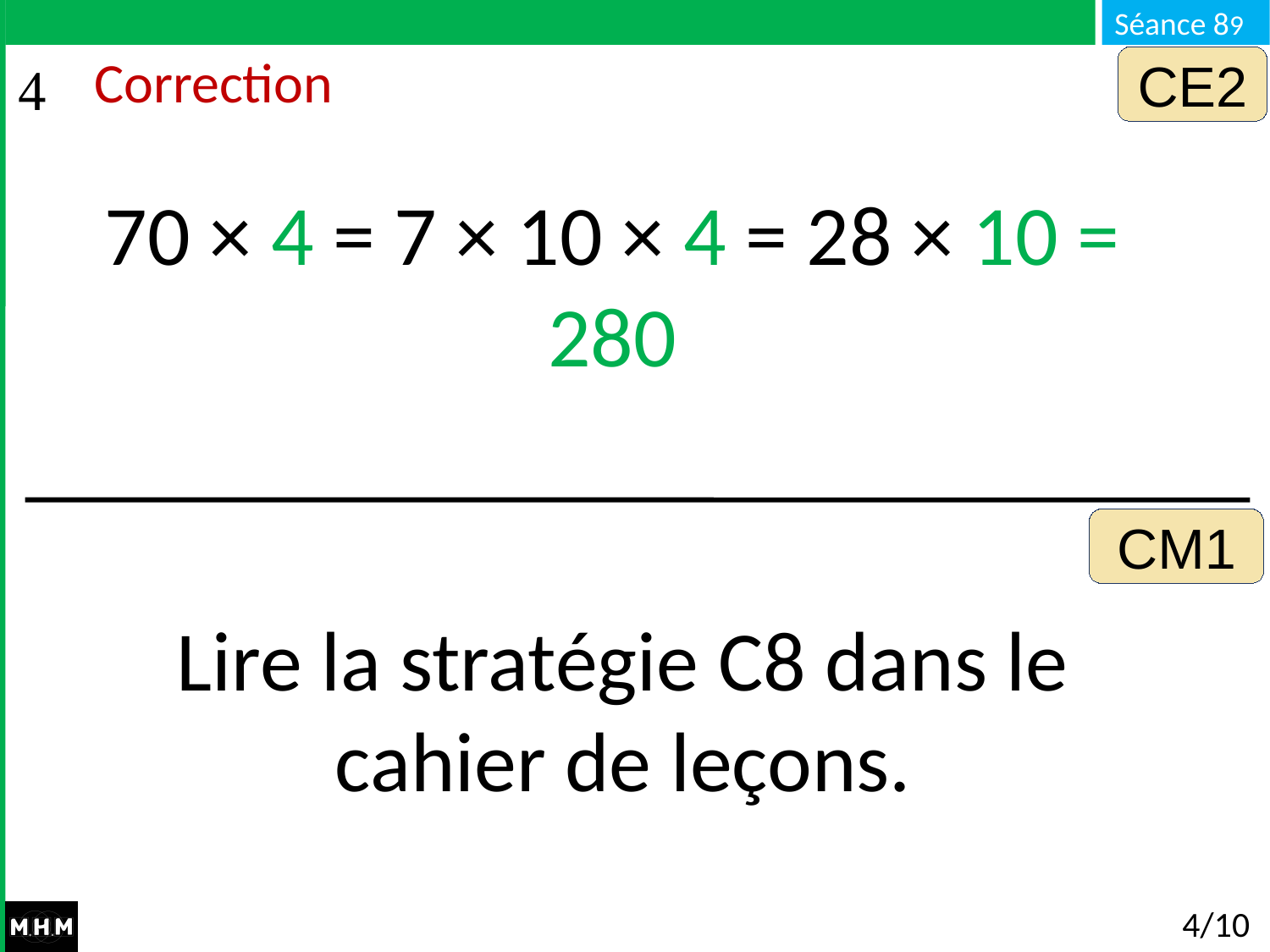

CE2
# Correction
70 × 4 = 7 × 10 × 4 = 28 × 10 = 280

CM1
Lire la stratégie C8 dans le cahier de leçons.
4/10